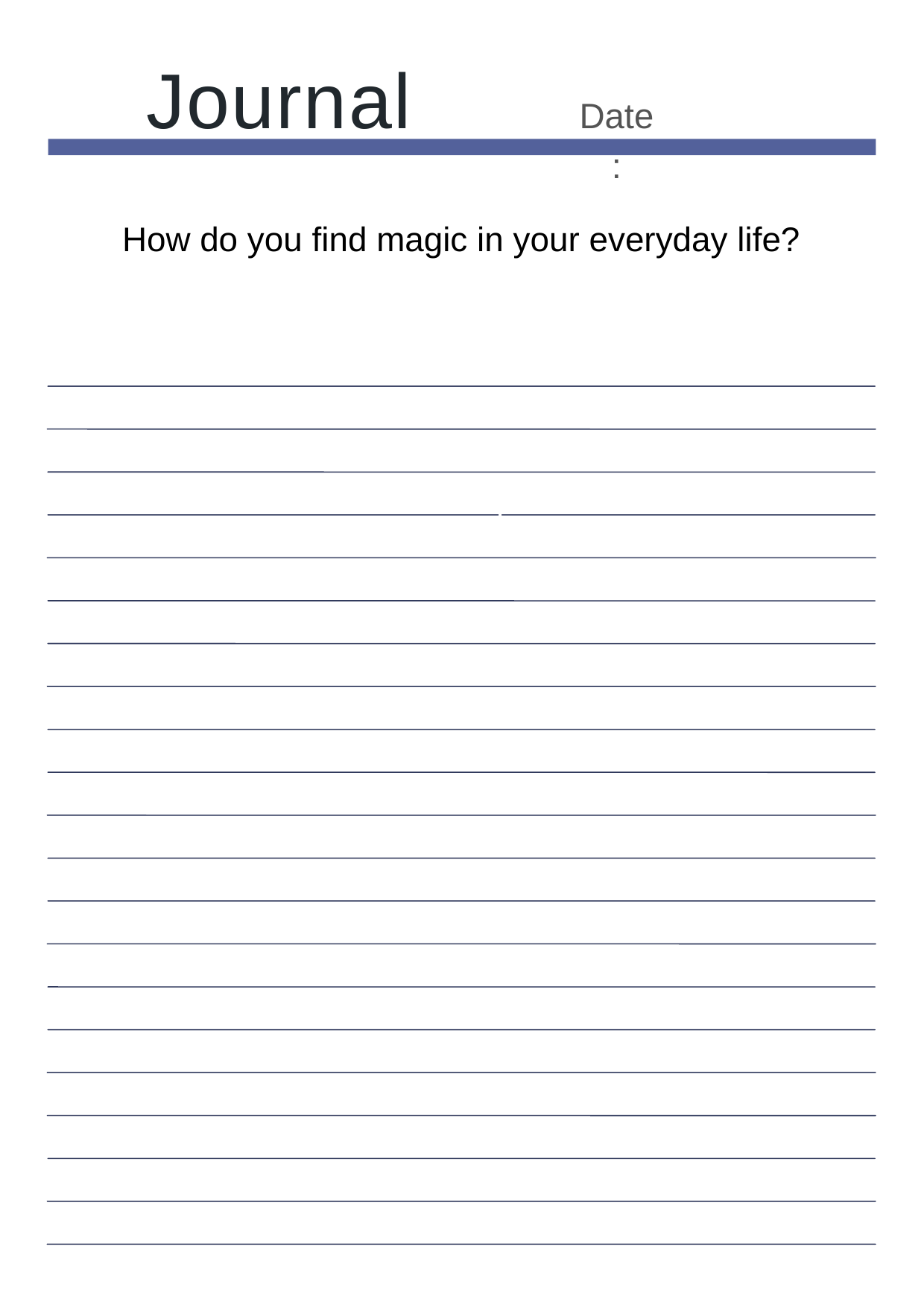

Journal
Date:

How do you find magic in your everyday life?

Journal Prompt Here